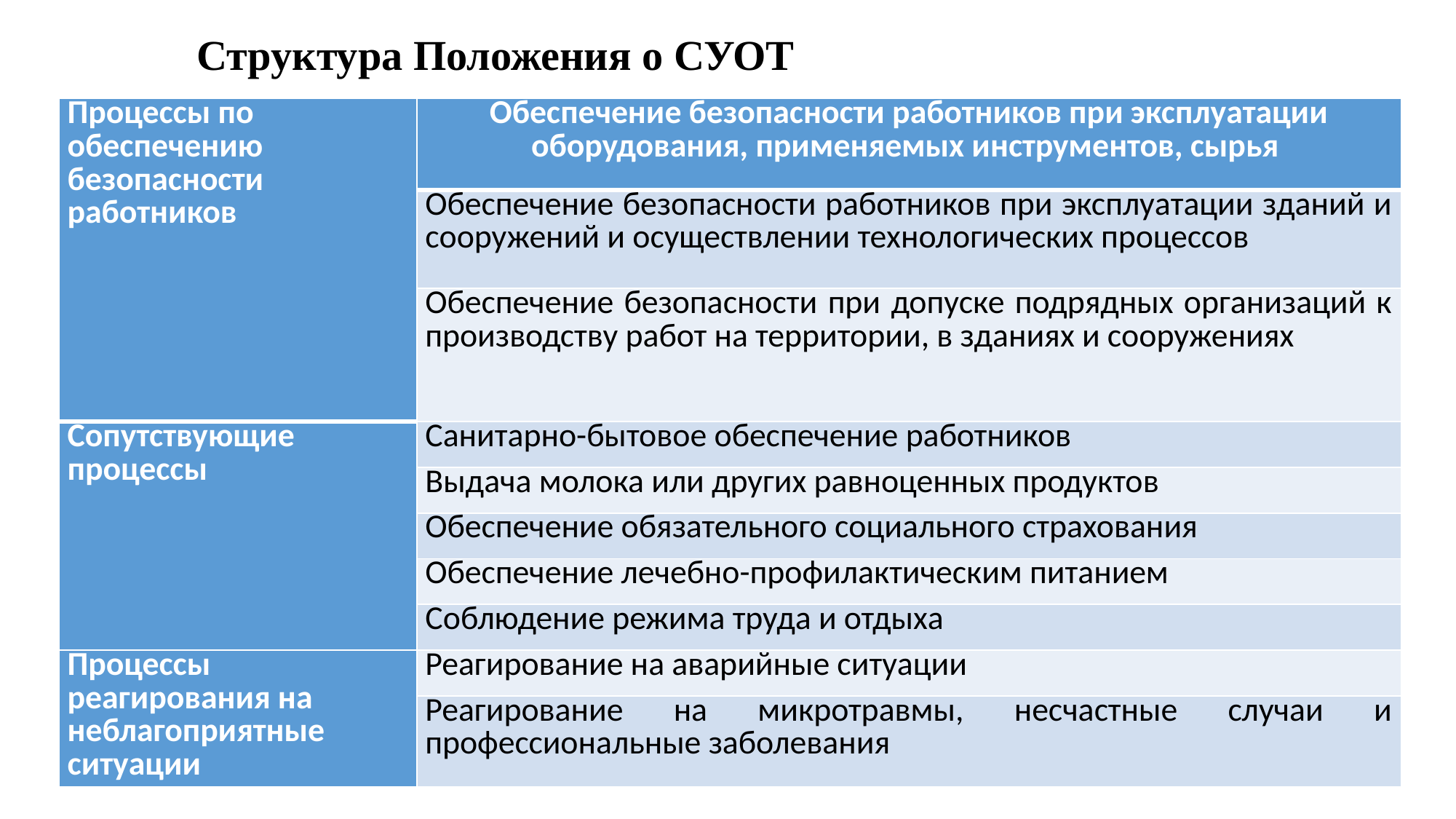

# Структура Положения о СУОТ
| Процессы по обеспечению безопасности работников | Обеспечение безопасности работников при эксплуатации оборудования, применяемых инструментов, сырья |
| --- | --- |
|  | Обеспечение безопасности работников при эксплуатации зданий и сооружений и осуществлении технологических процессов |
|  | Обеспечение безопасности при допуске подрядных организаций к производству работ на территории, в зданиях и сооружениях |
| Сопутствующие процессы | Санитарно-бытовое обеспечение работников |
|  | Выдача молока или других равноценных продуктов |
|  | Обеспечение обязательного социального страхования |
|  | Обеспечение лечебно-профилактическим питанием |
|  | Соблюдение режима труда и отдыха |
| Процессы реагирования на неблагоприятные ситуации | Реагирование на аварийные ситуации |
|  | Реагирование на микротравмы, несчастные случаи и профессиональные заболевания |